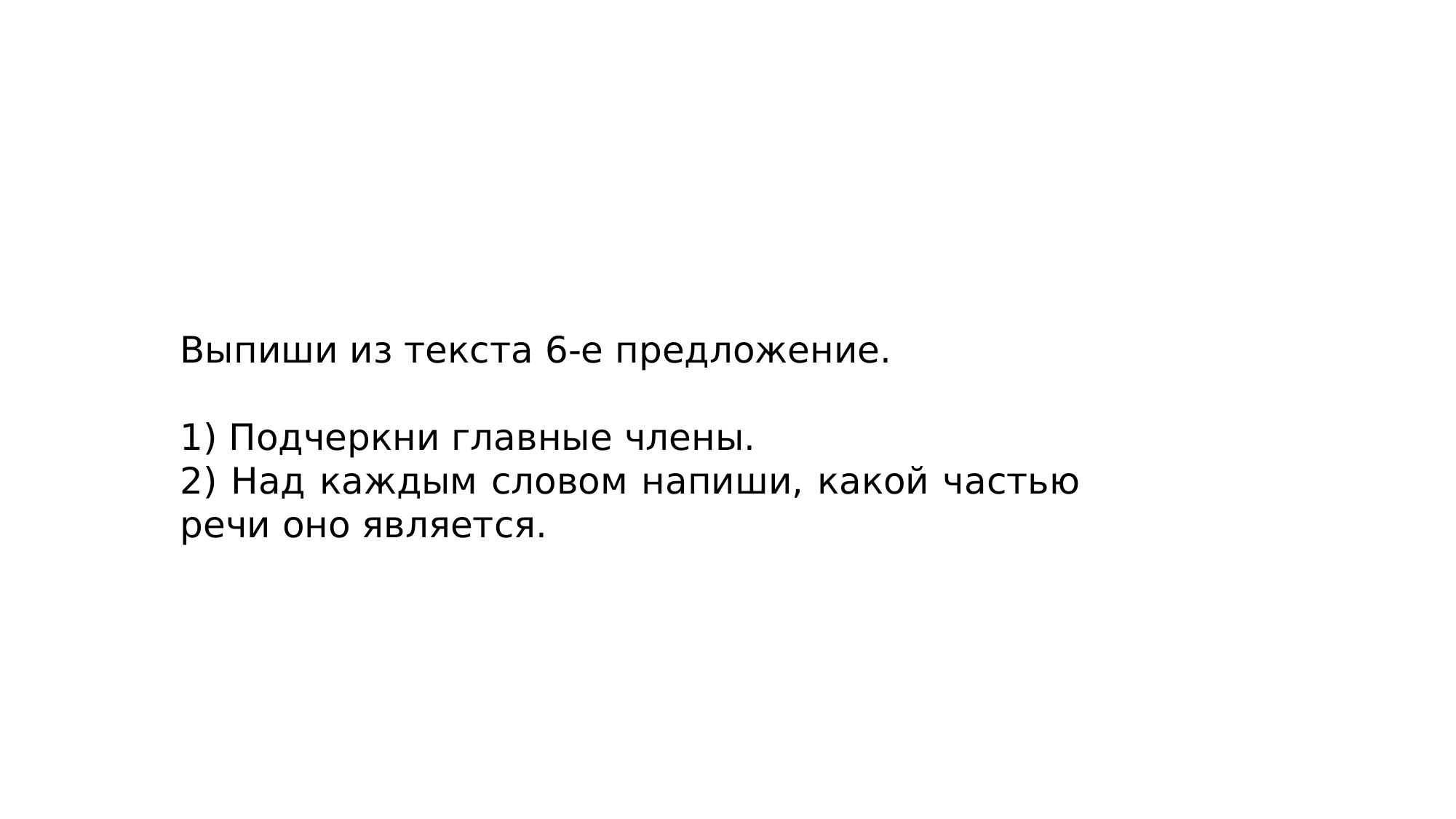

Выпиши из текста 6-е предложение.

1) Подчеркни главные члены.
2) Над каждым словом напиши, какой частью речи оно является.